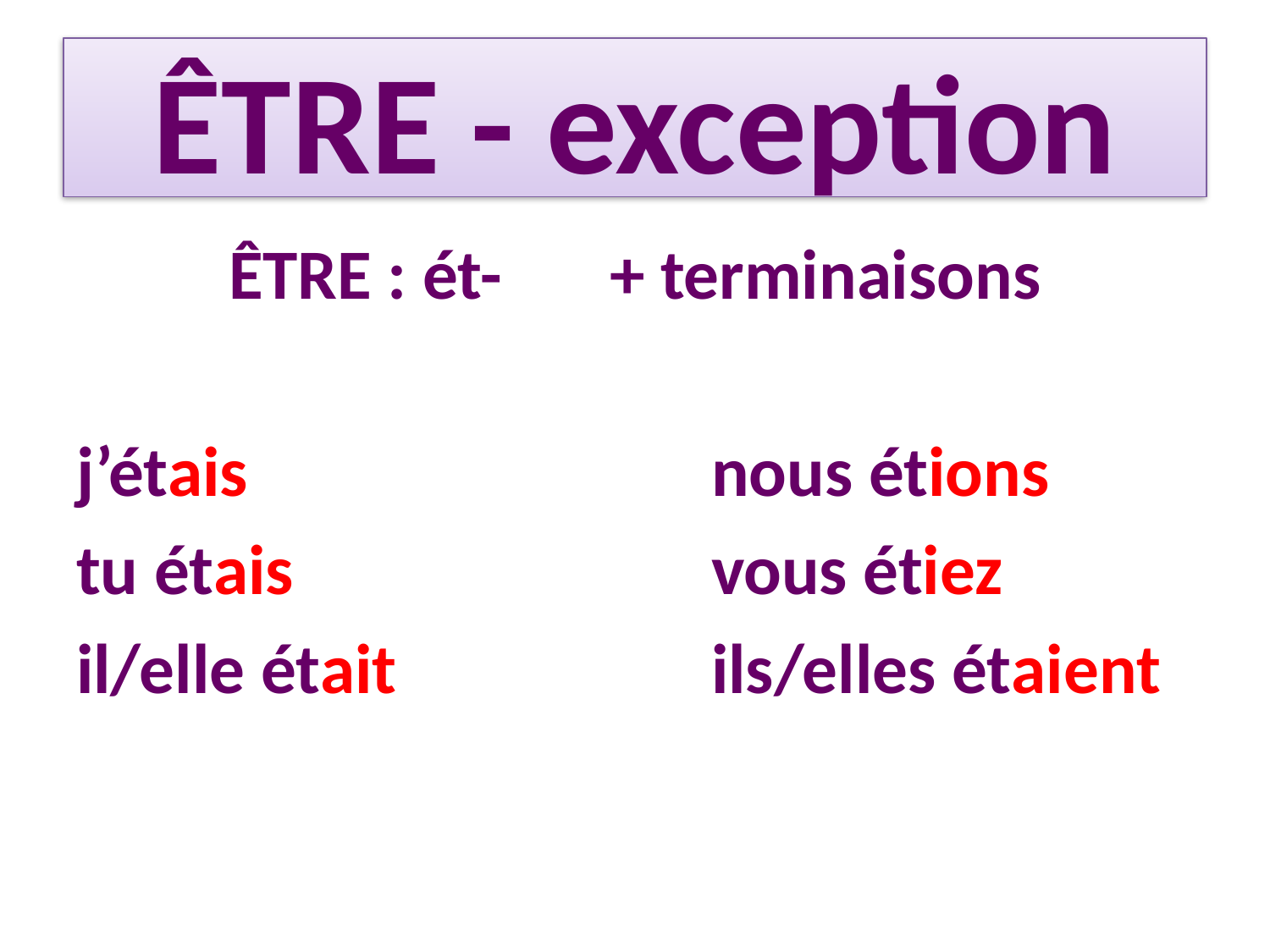

# ÊTRE - exception
ÊTRE : ét-	+ terminaisons

j’étais				nous étions
tu étais				vous étiez
il/elle était			ils/elles étaient